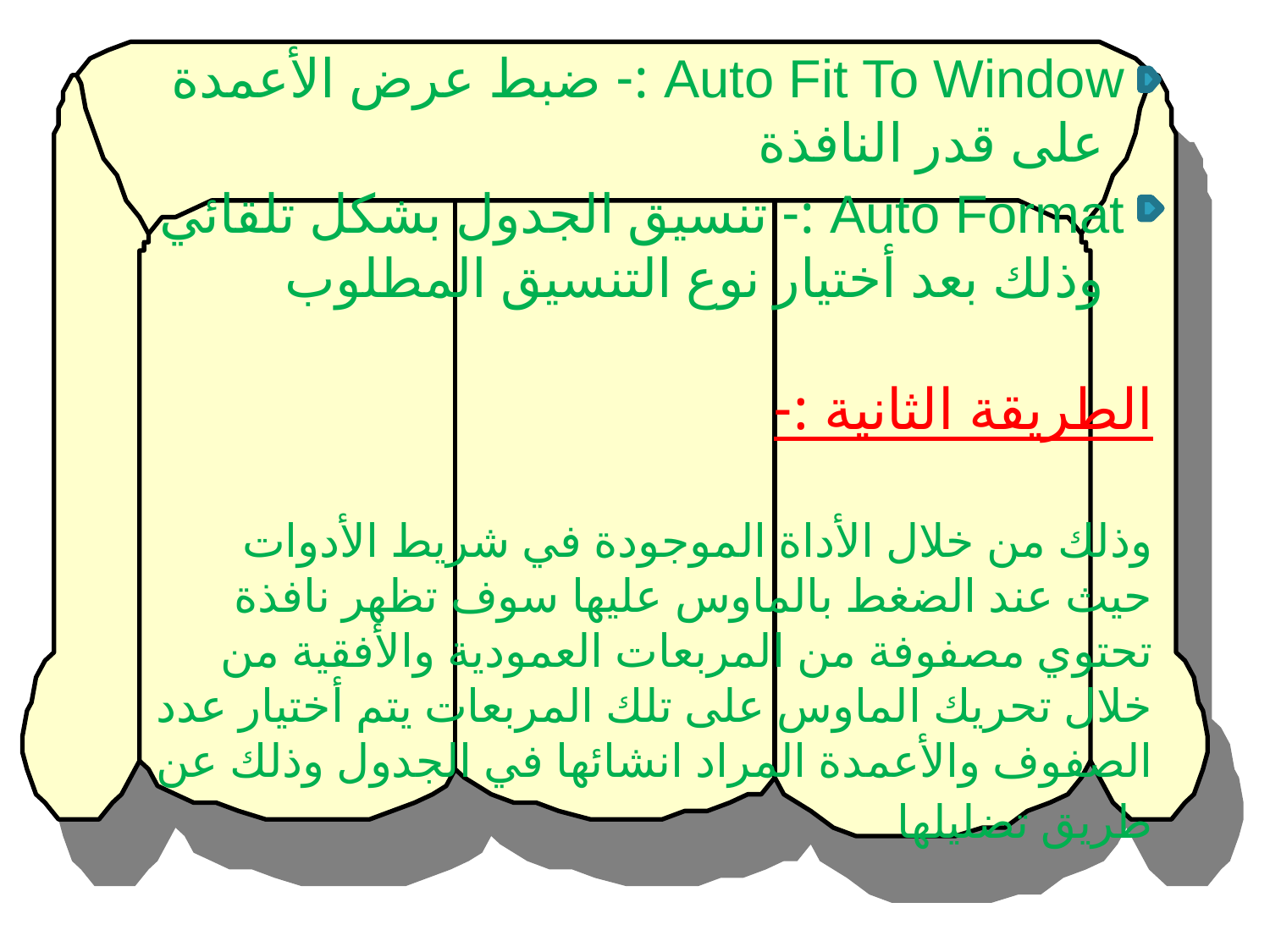

Auto Fit To Window :- ضبط عرض الأعمدة على قدر النافذة
 Auto Format :- تنسيق الجدول بشكل تلقائي وذلك بعد أختيار نوع التنسيق المطلوب

# الطريقة الثانية :-
وذلك من خلال الأداة الموجودة في شريط الأدوات حيث عند الضغط بالماوس عليها سوف تظهر نافذة تحتوي مصفوفة من المربعات العمودية والأفقية من خلال تحريك الماوس على تلك المربعات يتم أختيار عدد الصفوف والأعمدة المراد انشائها في الجدول وذلك عن
طريق تضليلها